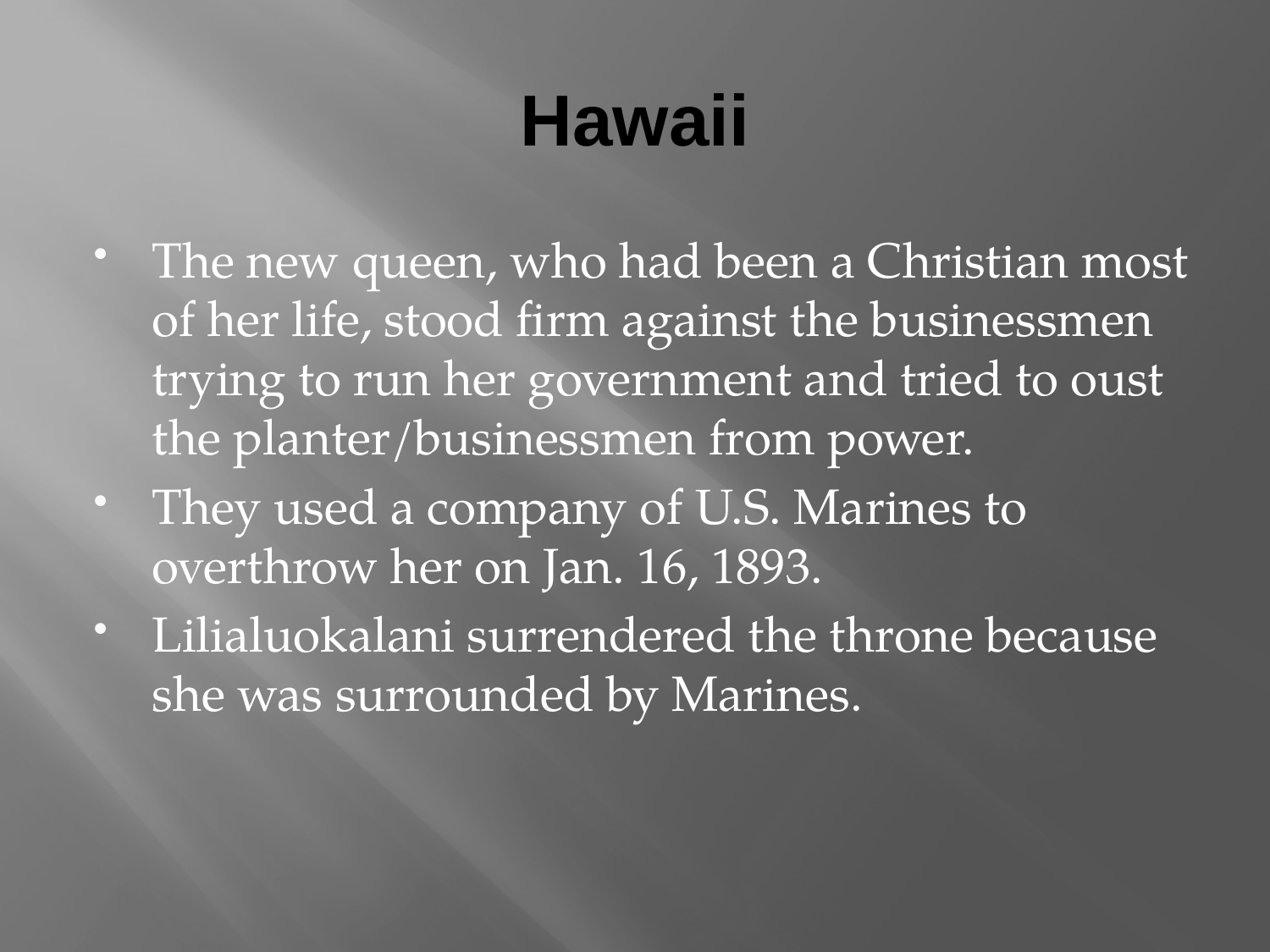

# Hawaii
The new queen, who had been a Christian most of her life, stood firm against the businessmen trying to run her government and tried to oust the planter/businessmen from power.
They used a company of U.S. Marines to overthrow her on Jan. 16, 1893.
Lilialuokalani surrendered the throne because she was surrounded by Marines.